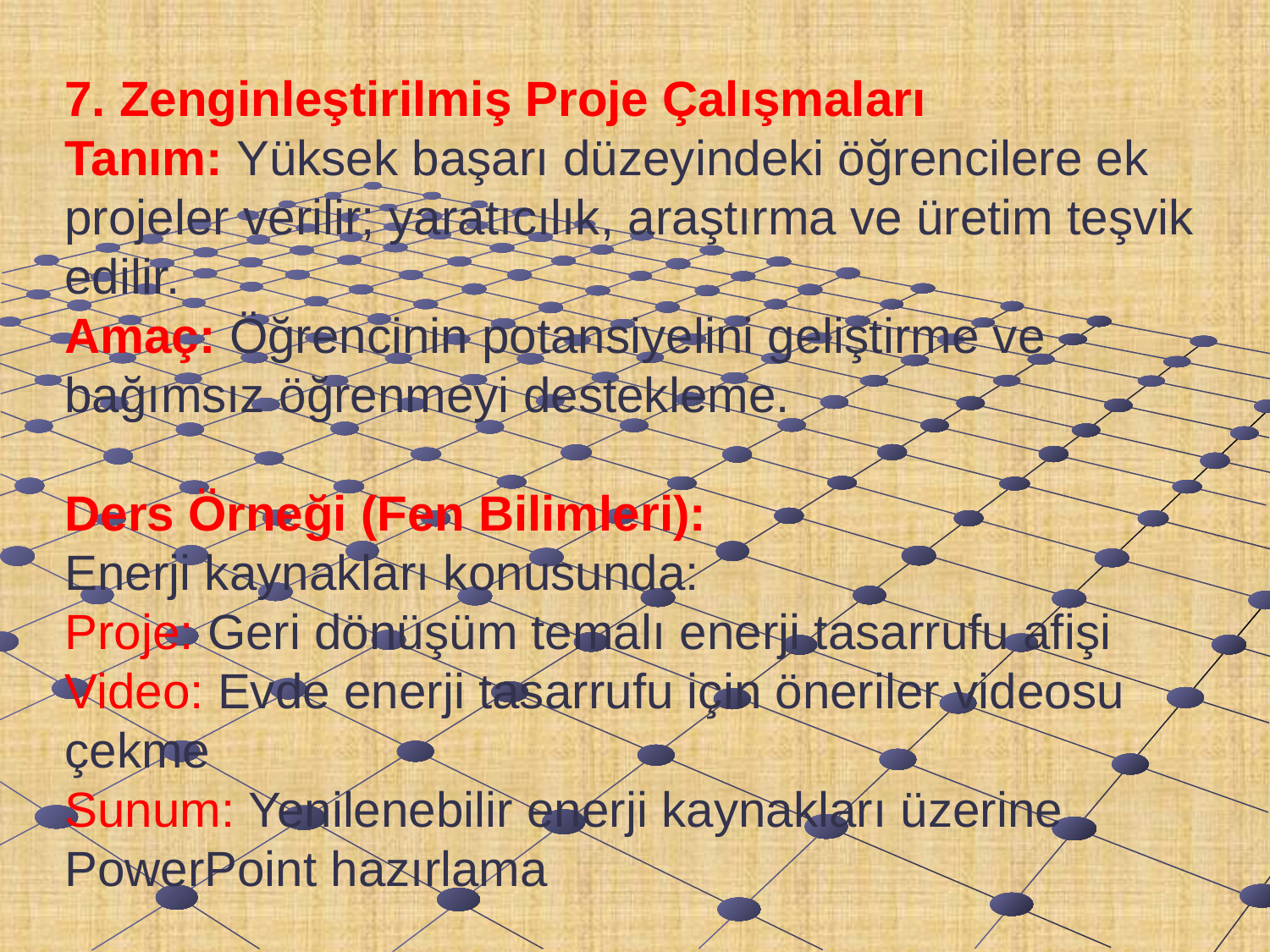

# 7. Zenginleştirilmiş Proje Çalışmaları Tanım: Yüksek başarı düzeyindeki öğrencilere ek projeler verilir; yaratıcılık, araştırma ve üretim teşvik edilir. Amaç: Öğrencinin potansiyelini geliştirme ve bağımsız öğrenmeyi destekleme. Ders Örneği (Fen Bilimleri): Enerji kaynakları konusunda: Proje: Geri dönüşüm temalı enerji tasarrufu afişi Video: Evde enerji tasarrufu için öneriler videosu çekme Sunum: Yenilenebilir enerji kaynakları üzerine PowerPoint hazırlama